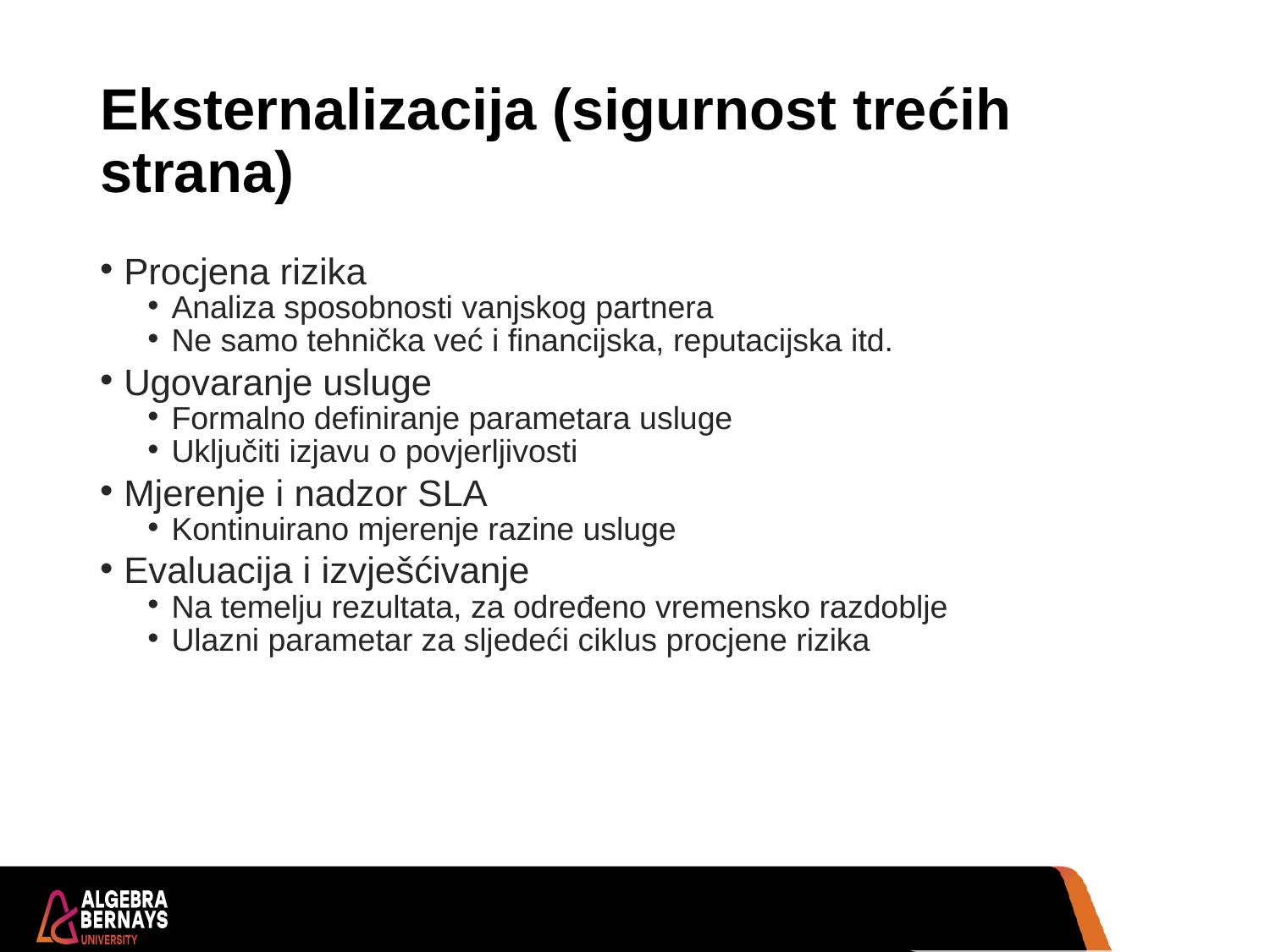

# Eksternalizacija (sigurnost trećih strana)
Procjena rizika
Analiza sposobnosti vanjskog partnera
Ne samo tehnička već i financijska, reputacijska itd.
Ugovaranje usluge
Formalno definiranje parametara usluge
Uključiti izjavu o povjerljivosti
Mjerenje i nadzor SLA
Kontinuirano mjerenje razine usluge
Evaluacija i izvješćivanje
Na temelju rezultata, za određeno vremensko razdoblje
Ulazni parametar za sljedeći ciklus procjene rizika